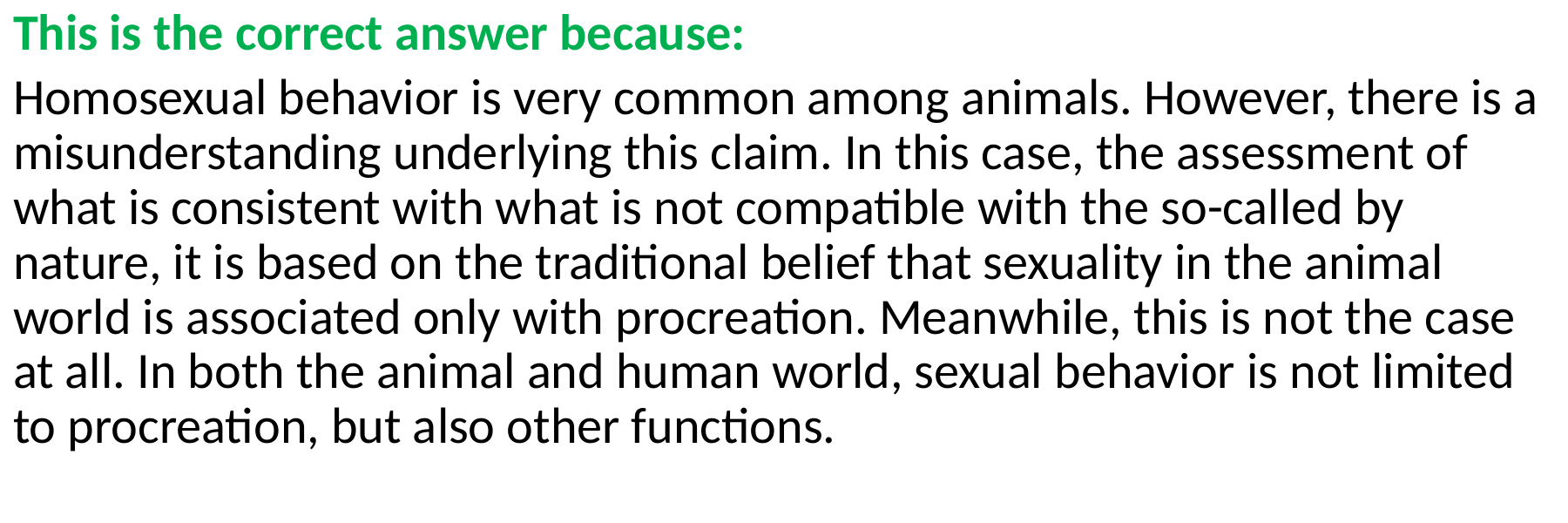

This is the correct answer because:
Homosexual behavior is very common among animals. However, there is a misunderstanding underlying this claim. In this case, the assessment of what is consistent with what is not compatible with the so-called by nature, it is based on the traditional belief that sexuality in the animal world is associated only with procreation. Meanwhile, this is not the case at all. In both the animal and human world, sexual behavior is not limited to procreation, but also other functions.